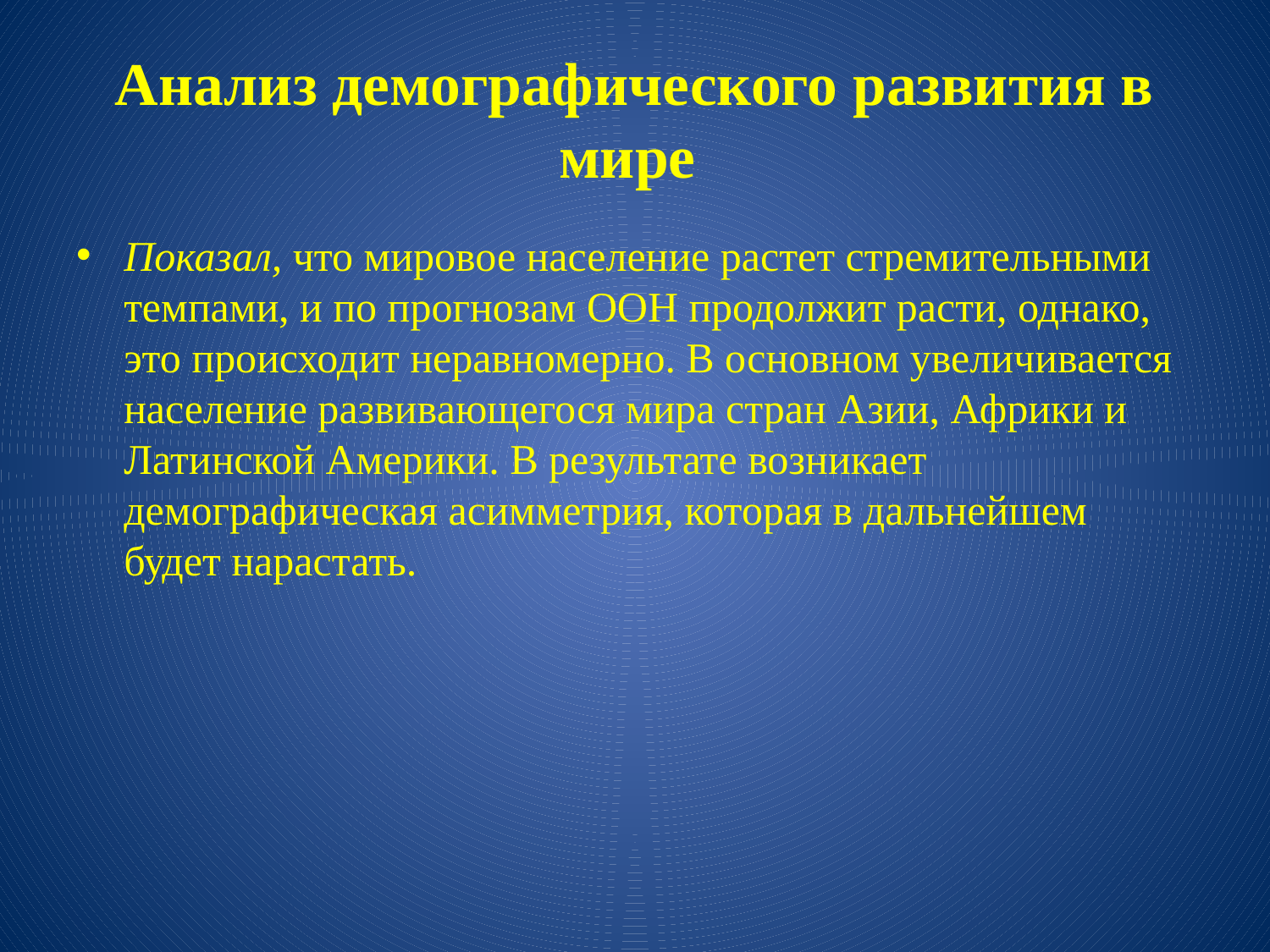

# Анализ демографического развития в мире
Показал, что мировое население растет стремительными темпами, и по прогнозам ООН продолжит расти, однако, это происходит неравномерно. В основном увеличивается население развивающегося мира стран Азии, Африки и Латинской Америки. В результате возникает демографическая асимметрия, которая в дальнейшем будет нарастать.